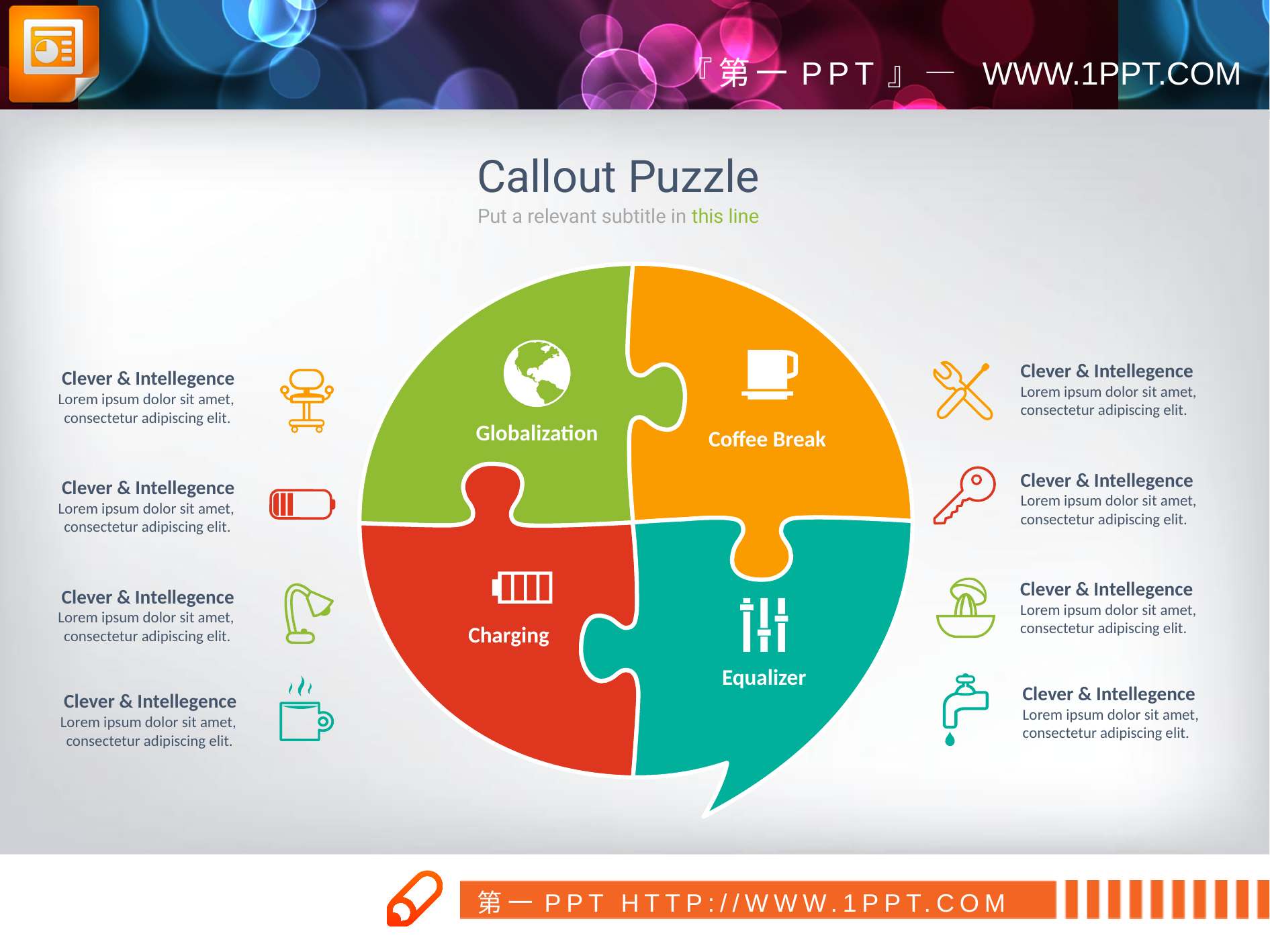

Callout Puzzle
Put a relevant subtitle in this line

Clever & Intellegence
Lorem ipsum dolor sit amet, consectetur adipiscing elit.

Clever & Intellegence
Lorem ipsum dolor sit amet, consectetur adipiscing elit.

Clever & Intellegence
Lorem ipsum dolor sit amet, consectetur adipiscing elit.

Clever & Intellegence
Lorem ipsum dolor sit amet, consectetur adipiscing elit.
Clever & Intellegence
Lorem ipsum dolor sit amet, consectetur adipiscing elit.

Clever & Intellegence
Lorem ipsum dolor sit amet, consectetur adipiscing elit.

Clever & Intellegence
Lorem ipsum dolor sit amet, consectetur adipiscing elit.

Clever & Intellegence
Lorem ipsum dolor sit amet, consectetur adipiscing elit.
Globalization
Coffee Break

Charging
Equalizer